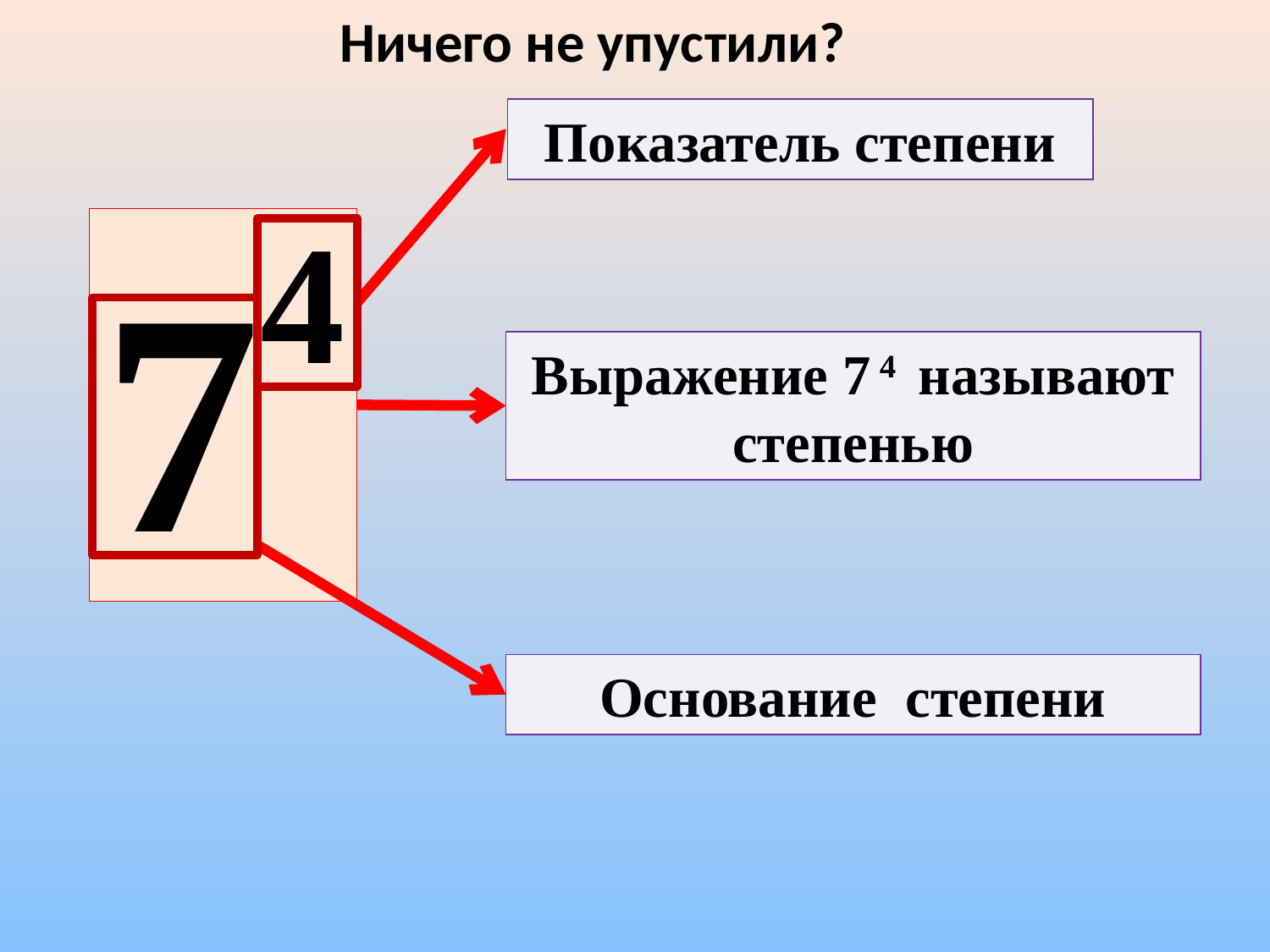

Ничего не упустили?
Показатель степени
4
7

Выражение 7 4  называют степенью
Основание  степени